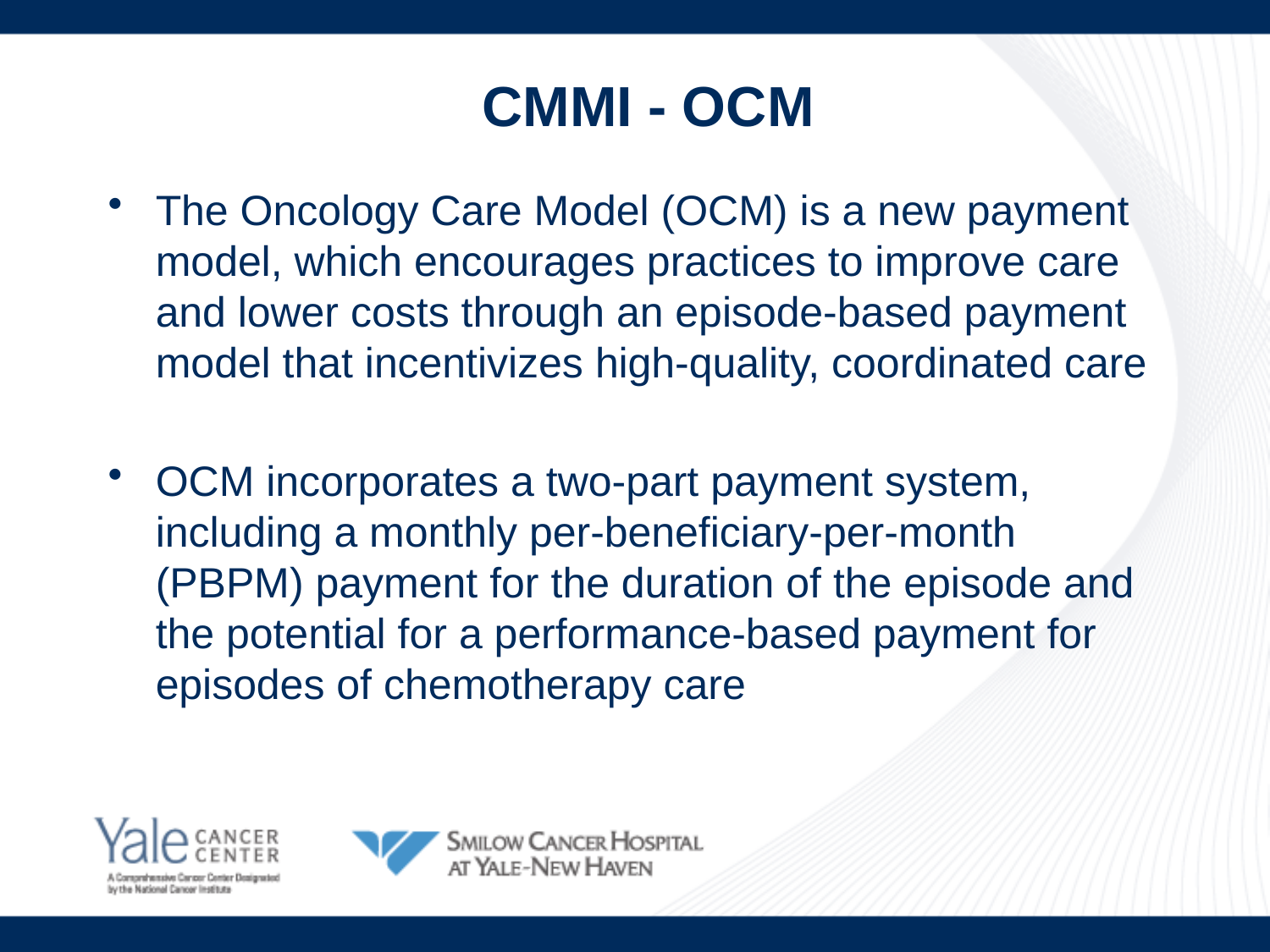

# CMMI - OCM
The Oncology Care Model (OCM) is a new payment model, which encourages practices to improve care and lower costs through an episode-based payment model that incentivizes high-quality, coordinated care

OCM incorporates a two-part payment system, including a monthly per-beneficiary-per-month (PBPM) payment for the duration of the episode and the potential for a performance-based payment for episodes of chemotherapy care